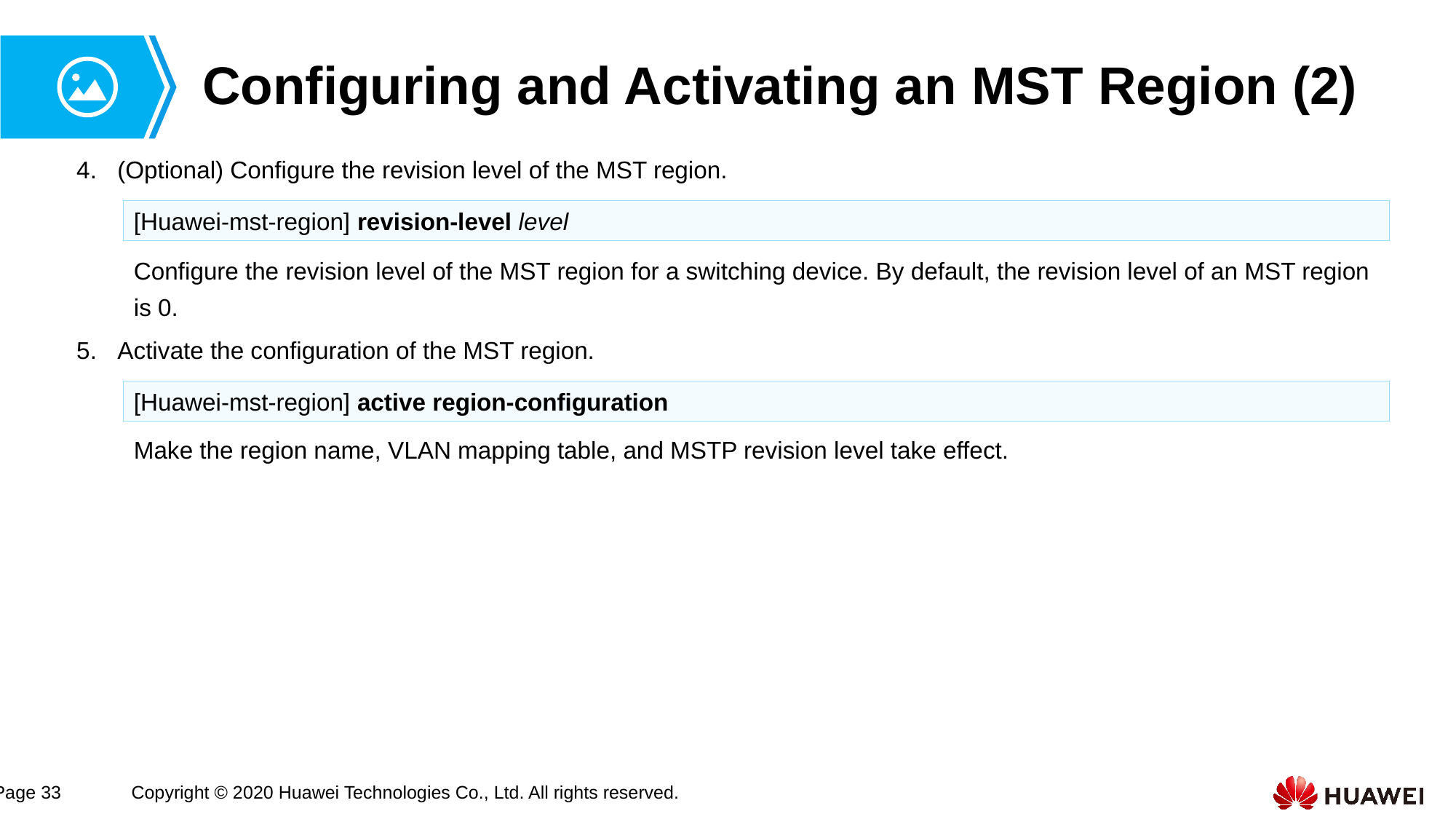

# Configuring and Activating an MST Region (2)
(Optional) Configure the revision level of the MST region.
[Huawei-mst-region] revision-level level
Configure the revision level of the MST region for a switching device. By default, the revision level of an MST region is 0.
Activate the configuration of the MST region.
[Huawei-mst-region] active region-configuration
Make the region name, VLAN mapping table, and MSTP revision level take effect.